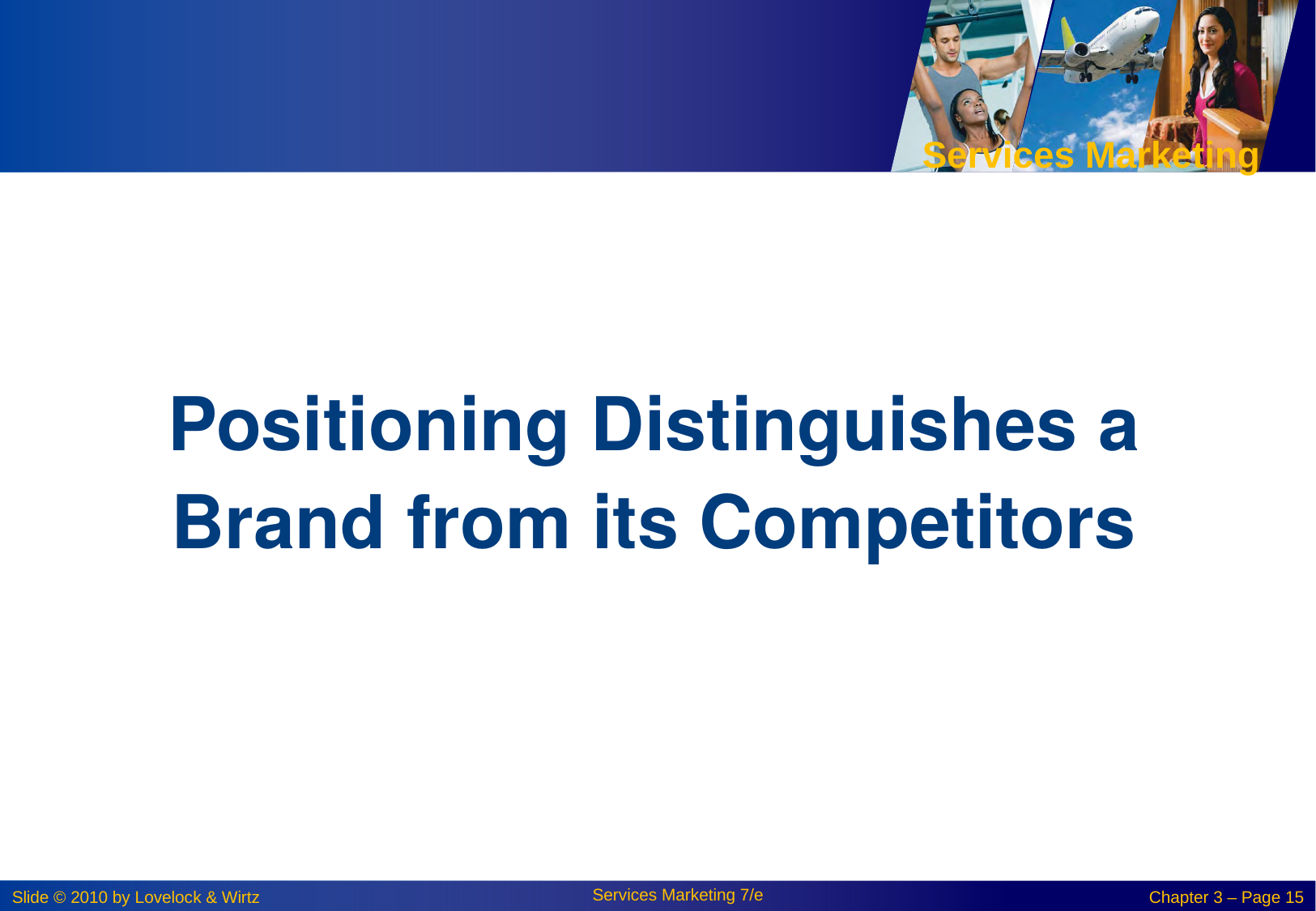

Positioning Distinguishes a Brand from its Competitors